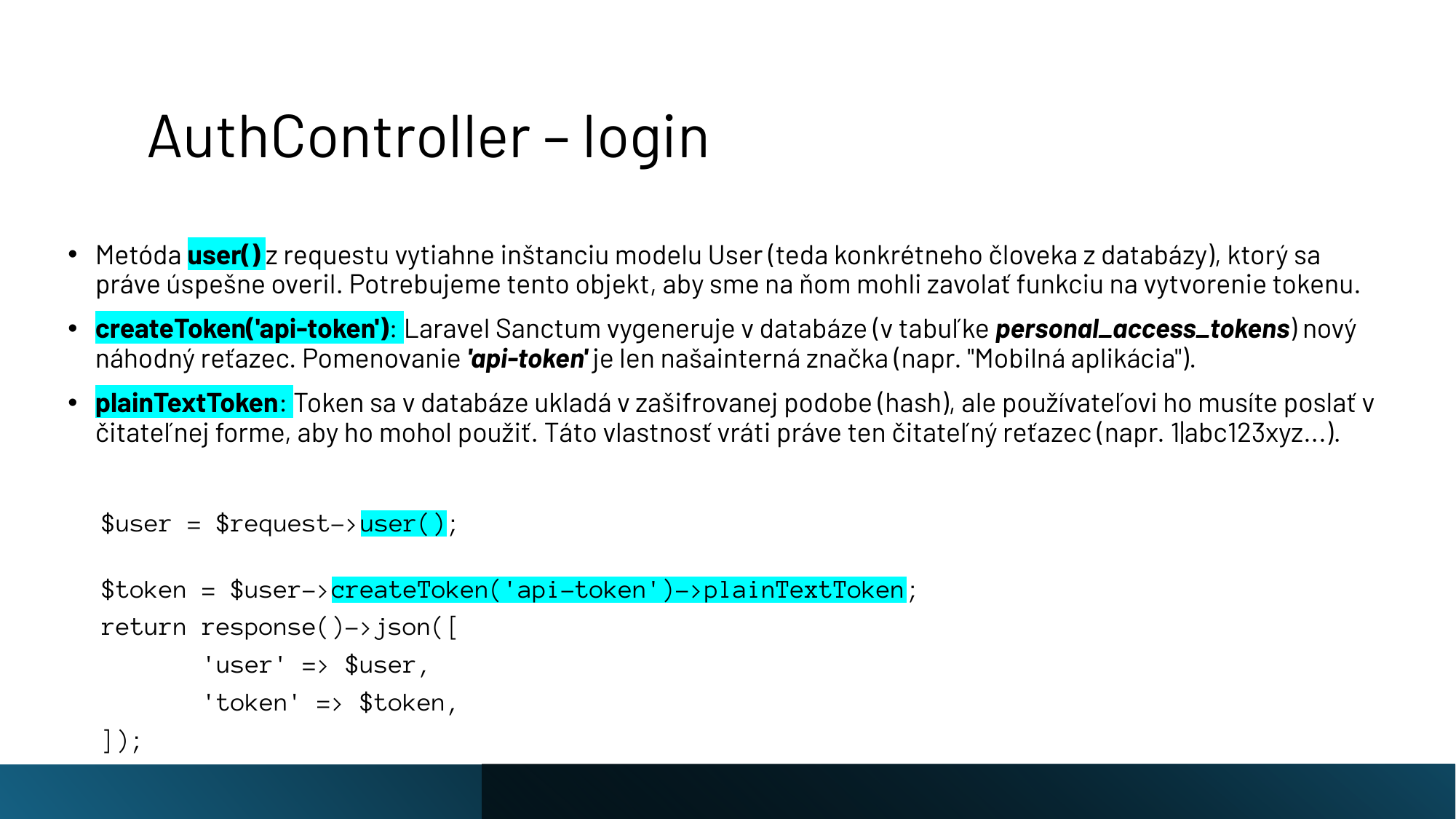

# AuthController – login
Metóda user() z requestu vytiahne inštanciu modelu User (teda konkrétneho človeka z databázy), ktorý sa práve úspešne overil. Potrebujeme tento objekt, aby sme na ňom mohli zavolať funkciu na vytvorenie tokenu.
createToken('api-token'): Laravel Sanctum vygeneruje v databáze (v tabuľke personal_access_tokens) nový náhodný reťazec. Pomenovanie 'api-token' je len našainterná značka (napr. "Mobilná aplikácia").
plainTextToken: Token sa v databáze ukladá v zašifrovanej podobe (hash), ale používateľovi ho musíte poslať v čitateľnej forme, aby ho mohol použiť. Táto vlastnosť vráti práve ten čitateľný reťazec (napr. 1|abc123xyz...).

$user = $request->user();
$token = $user->createToken('api-token')->plainTextToken;
return response()->json([
       'user' => $user,
       'token' => $token,
]);